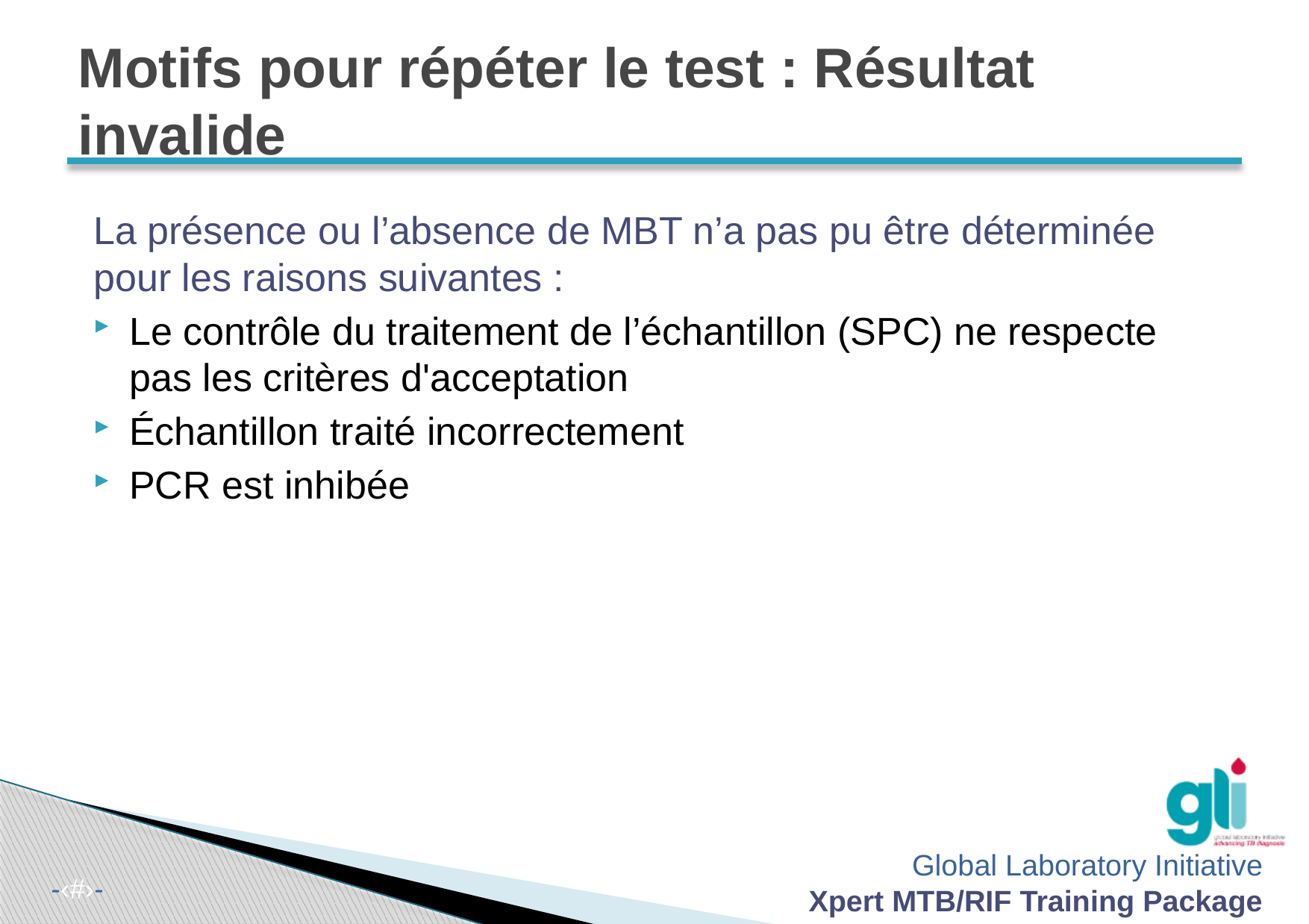

# Motifs pour répéter le test : Résultat invalide
La présence ou l’absence de MBT n’a pas pu être déterminée pour les raisons suivantes :
Le contrôle du traitement de l’échantillon (SPC) ne respecte pas les critères d'acceptation
Échantillon traité incorrectement
PCR est inhibée